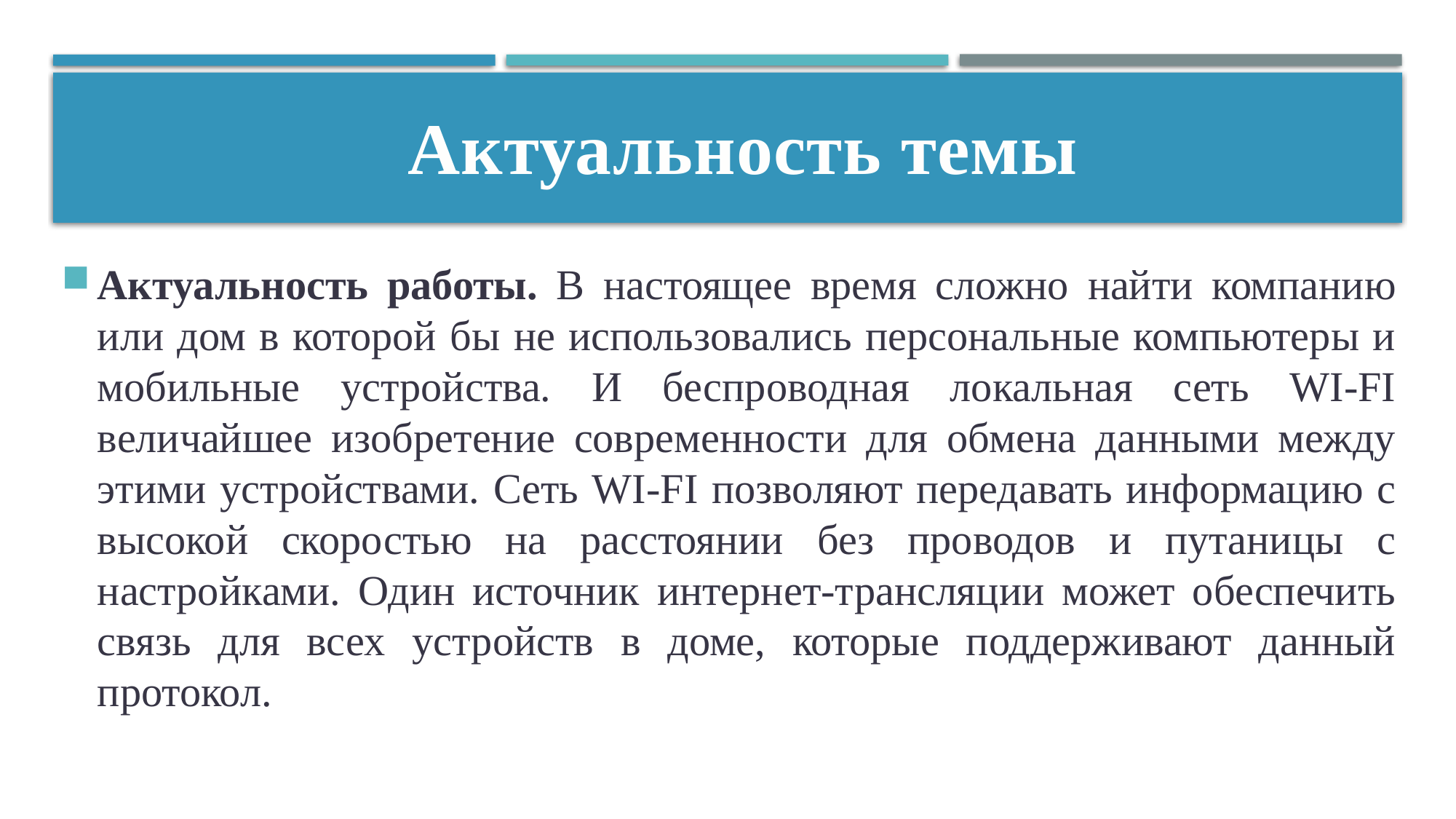

Актуальность темы
Актуальность работы. В настоящее время сложно найти компанию или дом в которой бы не использовались персональные компьютеры и мобильные устройства. И беспроводная локальная сеть WI-FI величайшее изобретение современности для обмена данными между этими устройствами. Сеть WI-FI позволяют передавать информацию с высокой скоростью на расстоянии без проводов и путаницы с настройками. Один источник интернет-трансляции может обеспечить связь для всех устройств в доме, которые поддерживают данный протокол.